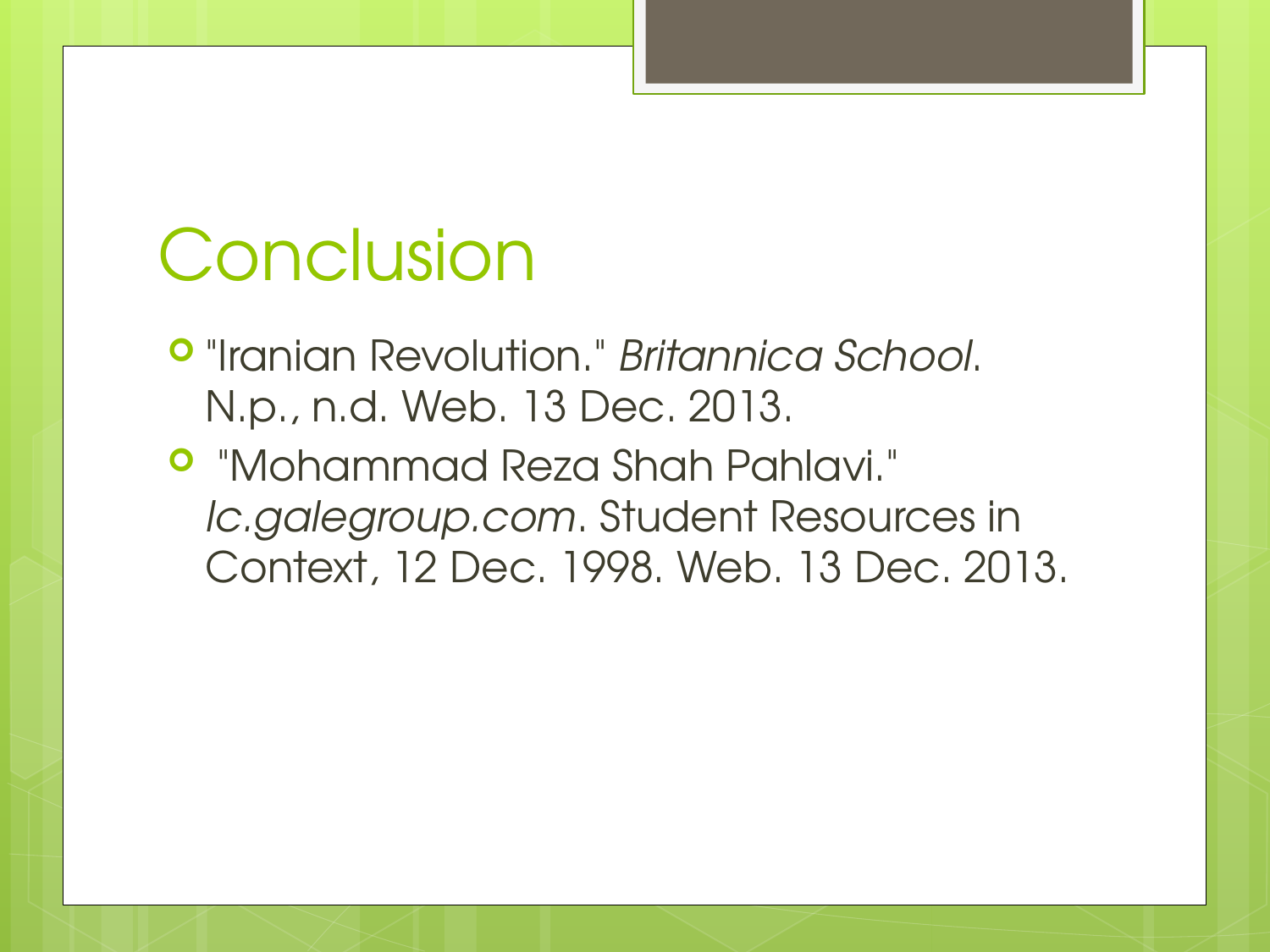

# Conclusion
"Iranian Revolution." Britannica School. N.p., n.d. Web. 13 Dec. 2013.
 "Mohammad Reza Shah Pahlavi." Ic.galegroup.com. Student Resources in Context, 12 Dec. 1998. Web. 13 Dec. 2013.